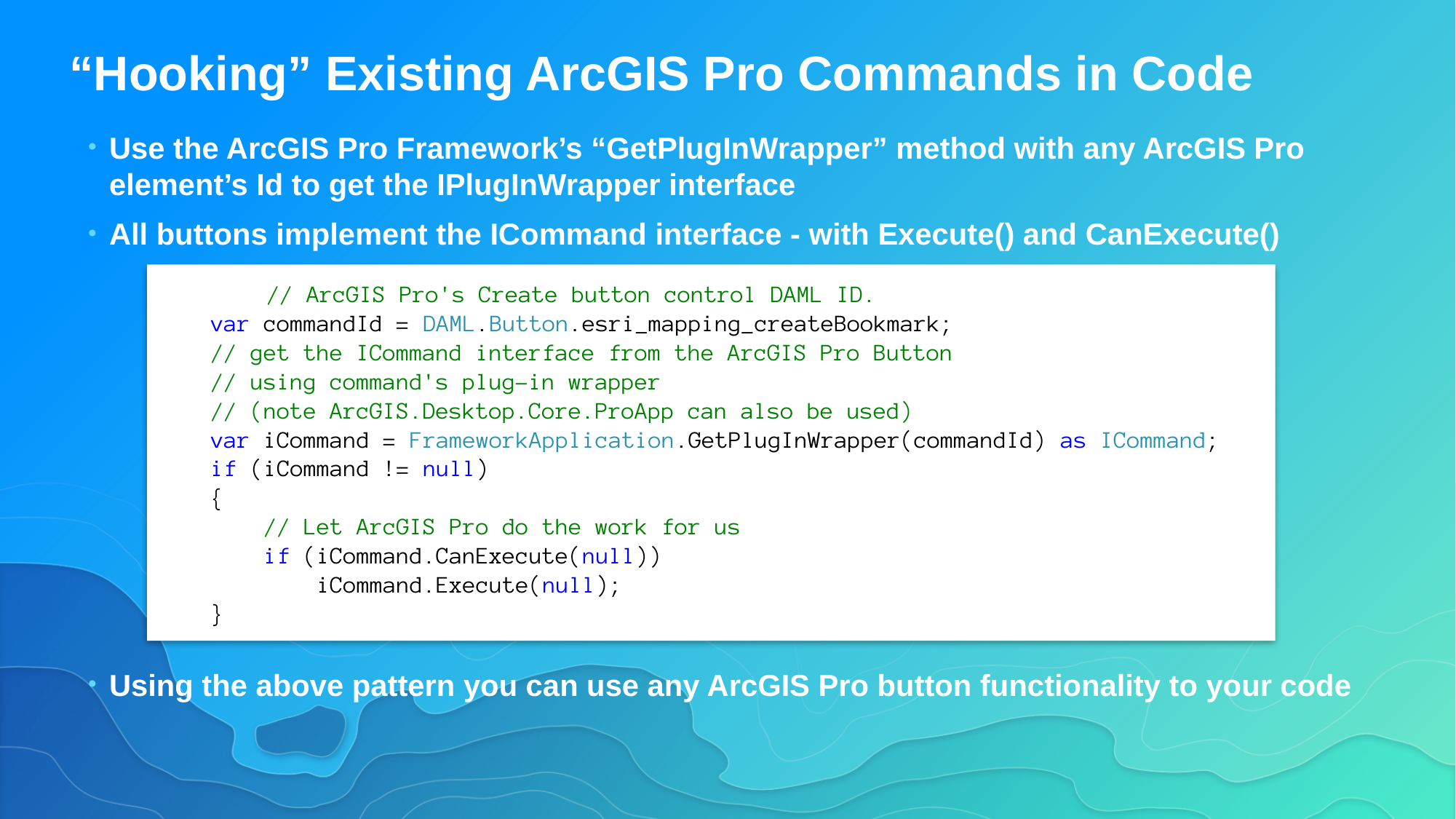

# “Hooking” Existing ArcGIS Pro Commands in Code
Use the ArcGIS Pro Framework’s “GetPlugInWrapper” method with any ArcGIS Pro element’s Id to get the IPlugInWrapper interface
All buttons implement the ICommand interface - with Execute() and CanExecute()

Using the above pattern you can use any ArcGIS Pro button functionality to your code
	// ArcGIS Pro's Create button control DAML ID.
    var commandId = DAML.Button.esri_mapping_createBookmark;
    // get the ICommand interface from the ArcGIS Pro Button
    // using command's plug-in wrapper
    // (note ArcGIS.Desktop.Core.ProApp can also be used)
    var iCommand = FrameworkApplication.GetPlugInWrapper(commandId) as ICommand;
    if (iCommand != null)
    {
        // Let ArcGIS Pro do the work for us
        if (iCommand.CanExecute(null))
            iCommand.Execute(null);
    }